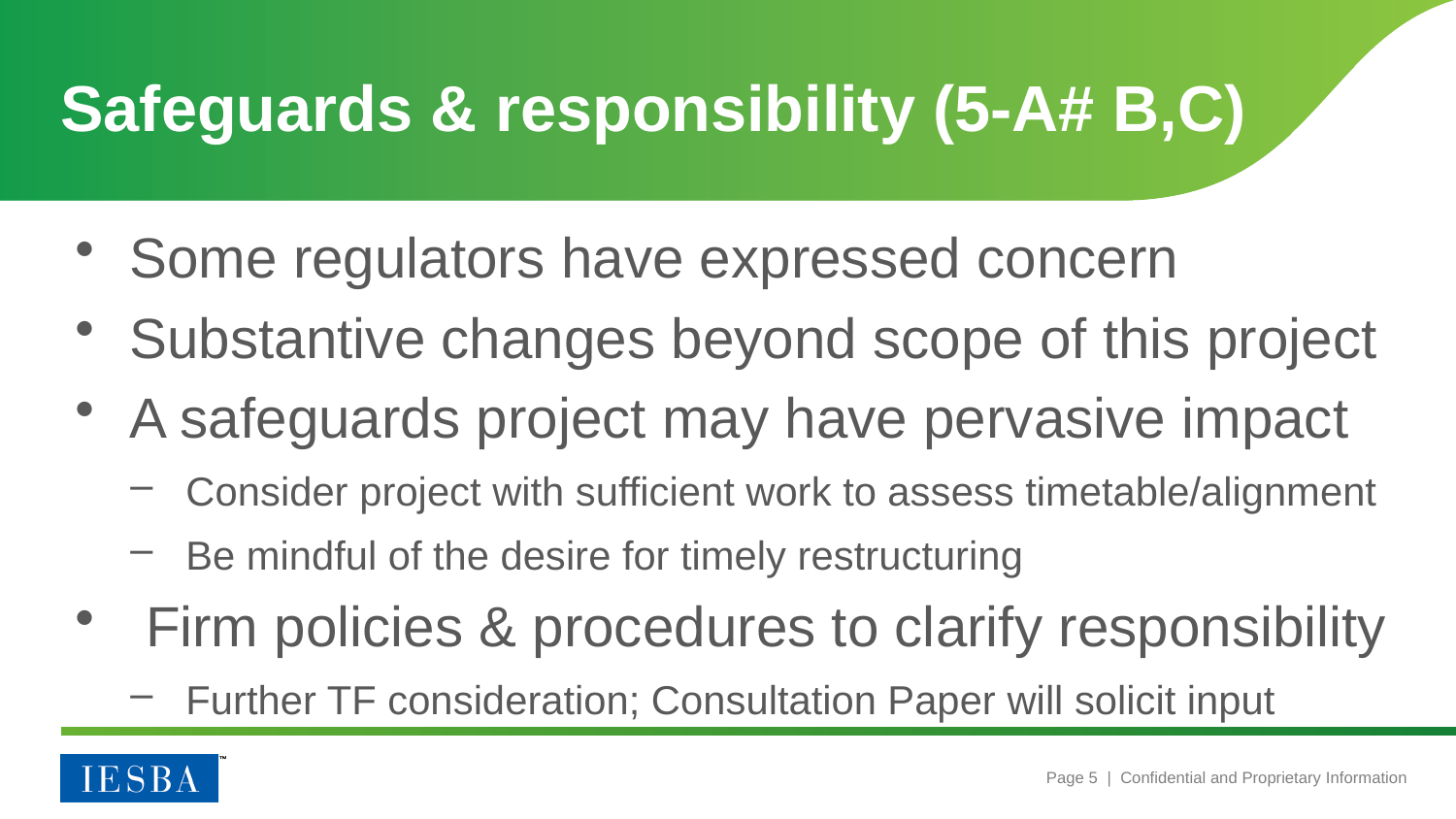

# Safeguards & responsibility (5-A# B,C)
Some regulators have expressed concern
Substantive changes beyond scope of this project
A safeguards project may have pervasive impact
Consider project with sufficient work to assess timetable/alignment
Be mindful of the desire for timely restructuring
 Firm policies & procedures to clarify responsibility
Further TF consideration; Consultation Paper will solicit input